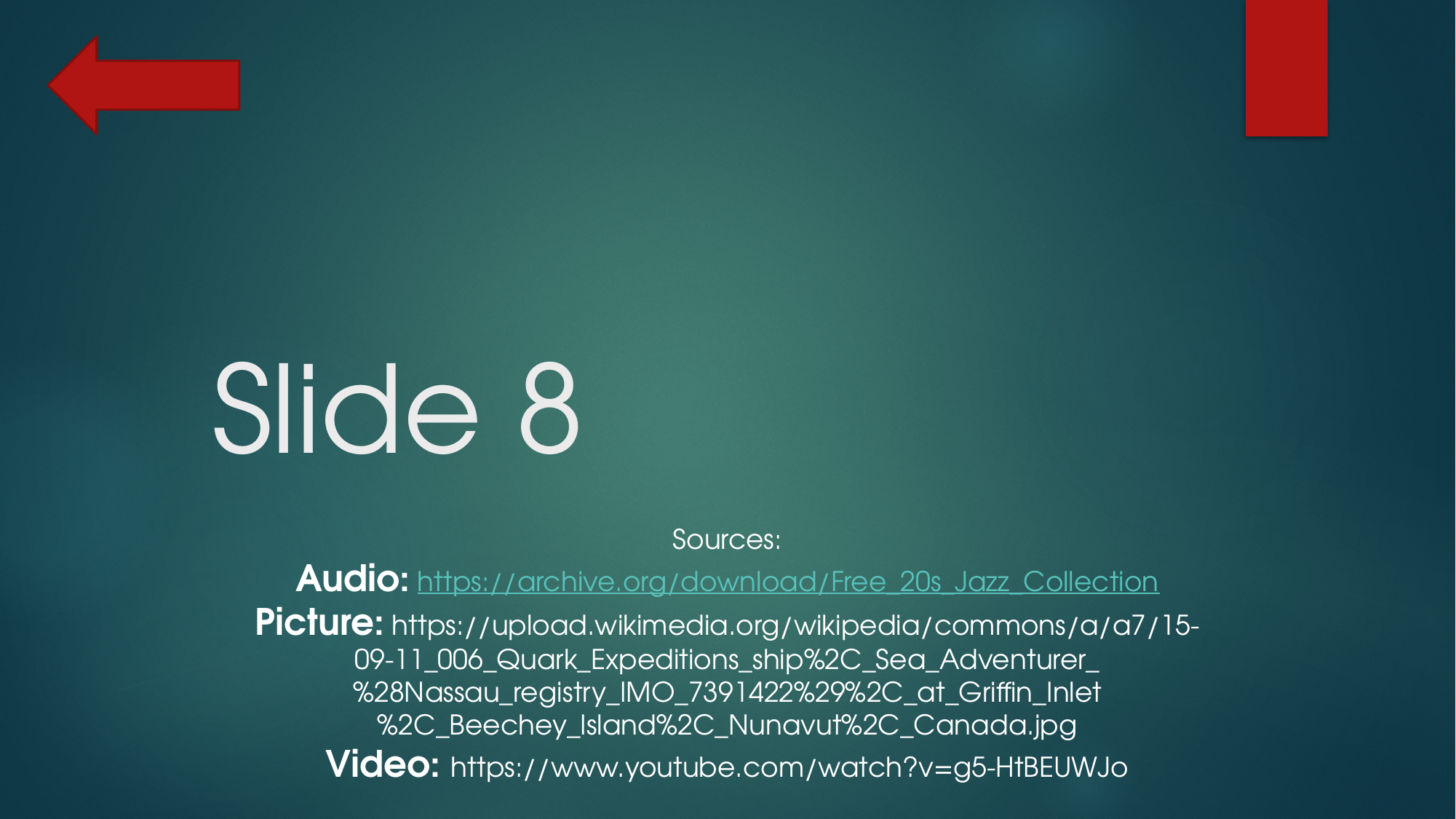

# Slide 8
Sources:
Audio: https://archive.org/download/Free_20s_Jazz_Collection
Picture: https://upload.wikimedia.org/wikipedia/commons/a/a7/15-09-11_006_Quark_Expeditions_ship%2C_Sea_Adventurer_%28Nassau_registry_IMO_7391422%29%2C_at_Griffin_Inlet%2C_Beechey_Island%2C_Nunavut%2C_Canada.jpg
Video: https://www.youtube.com/watch?v=g5-HtBEUWJo